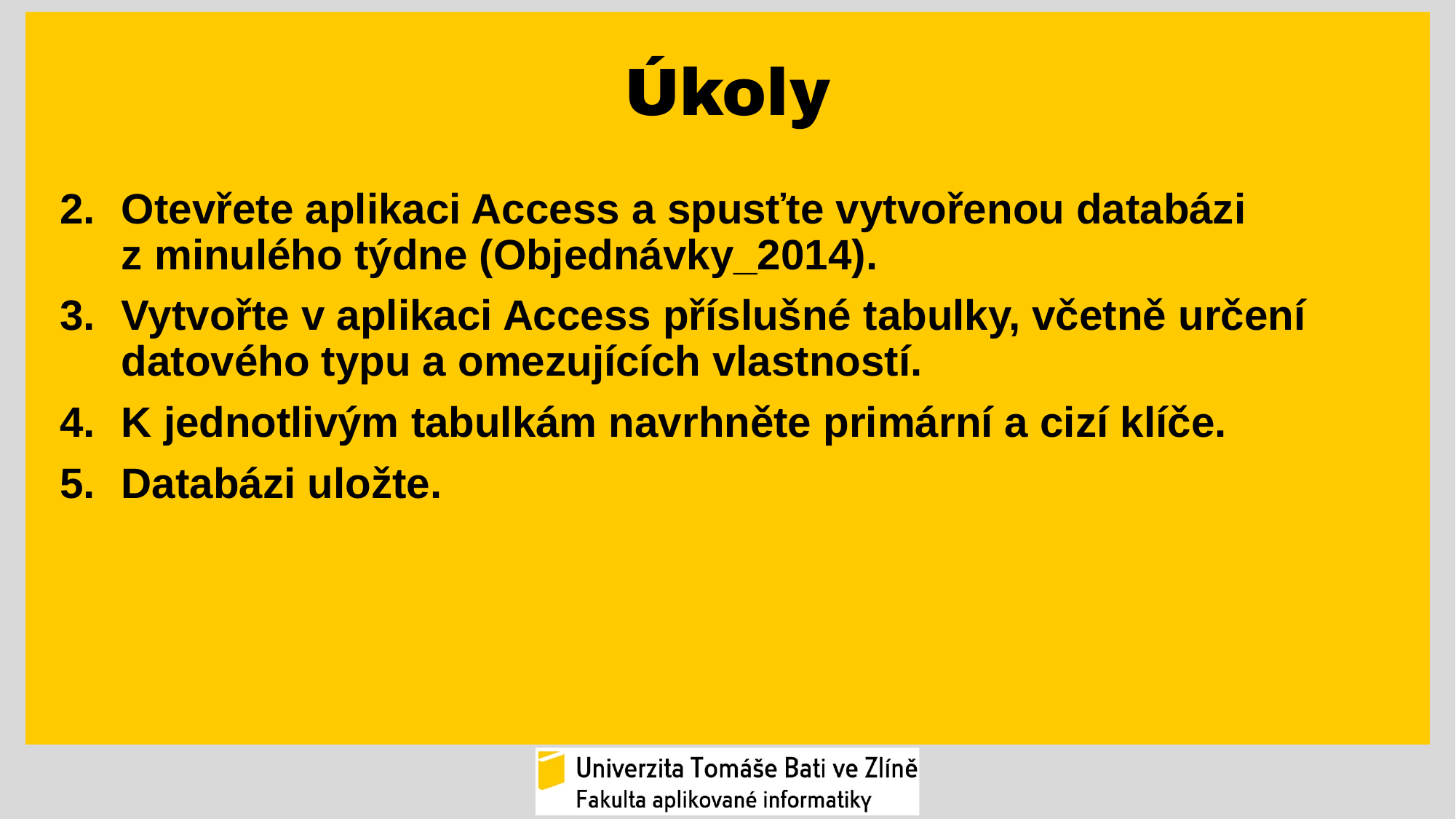

# Úkoly
Otevřete aplikaci Access a spusťte vytvořenou databázi z minulého týdne (Objednávky_2014).
Vytvořte v aplikaci Access příslušné tabulky, včetně určení datového typu a omezujících vlastností.
K jednotlivým tabulkám navrhněte primární a cizí klíče.
Databázi uložte.